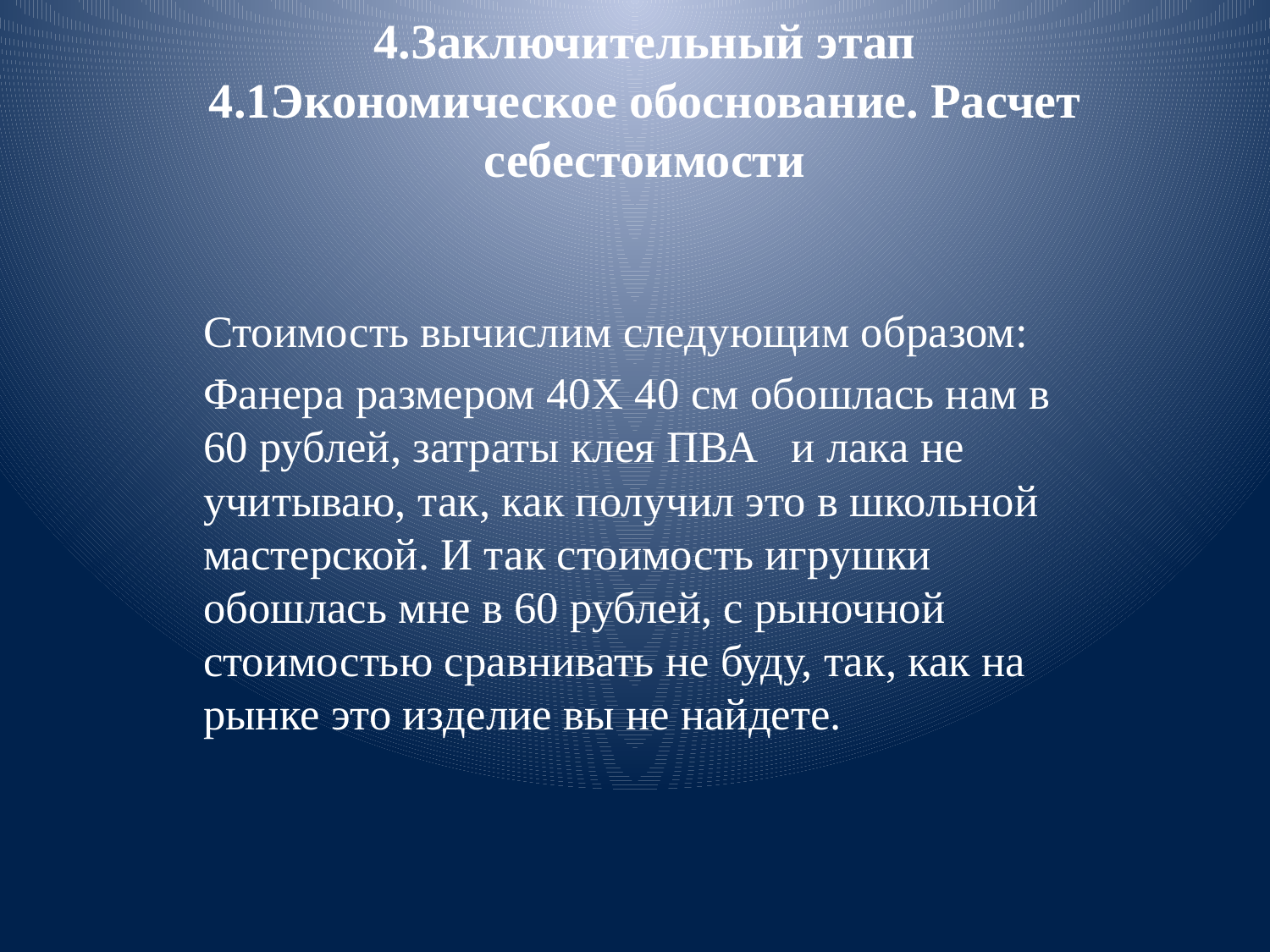

# 4.Заключительный этап 4.1Экономическое обоснование. Расчет себестоимости
Стоимость вычислим следующим образом:
Фанера размером 40X 40 см обошлась нам в 60 рублей, затраты клея ПВА   и лака не учитываю, так, как получил это в школьной мастерской. И так стоимость игрушки обошлась мне в 60 рублей, с рыночной стоимостью сравнивать не буду, так, как на рынке это изделие вы не найдете.